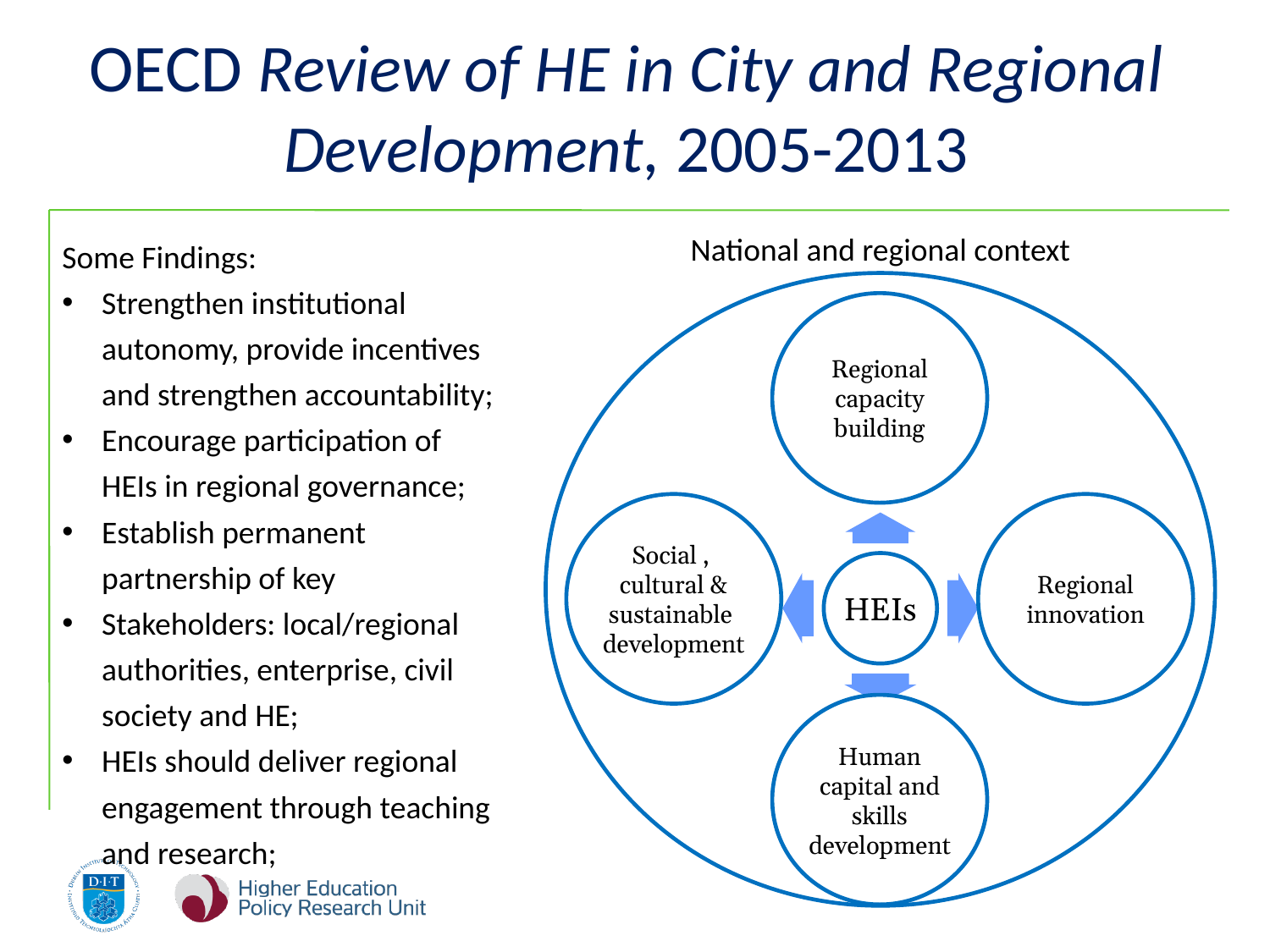

# OECD Review of HE in City and Regional Development, 2005-2013
Some Findings:
Strengthen institutional autonomy, provide incentives and strengthen accountability;
Encourage participation of HEIs in regional governance;
Establish permanent partnership of key
Stakeholders: local/regional authorities, enterprise, civil society and HE;
HEIs should deliver regional engagement through teaching and research;
National and regional context

Regional capacity building
Social ,  cultural & sustainable  development
Regional innovation

HEIs

Human capital and skills development